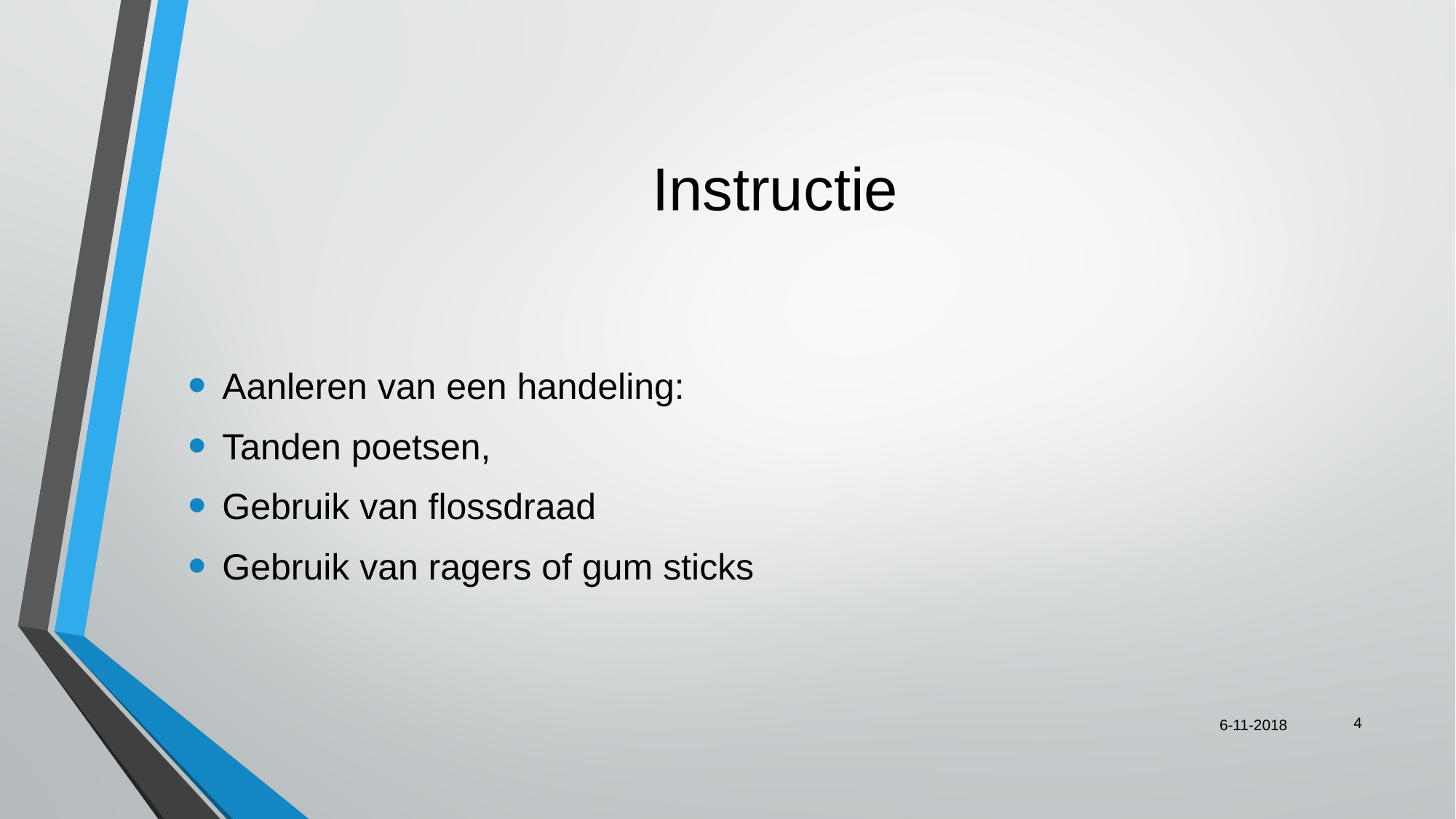

# Instructie
Aanleren van een handeling:
Tanden poetsen,
Gebruik van flossdraad
Gebruik van ragers of gum sticks

4
6-11-2018